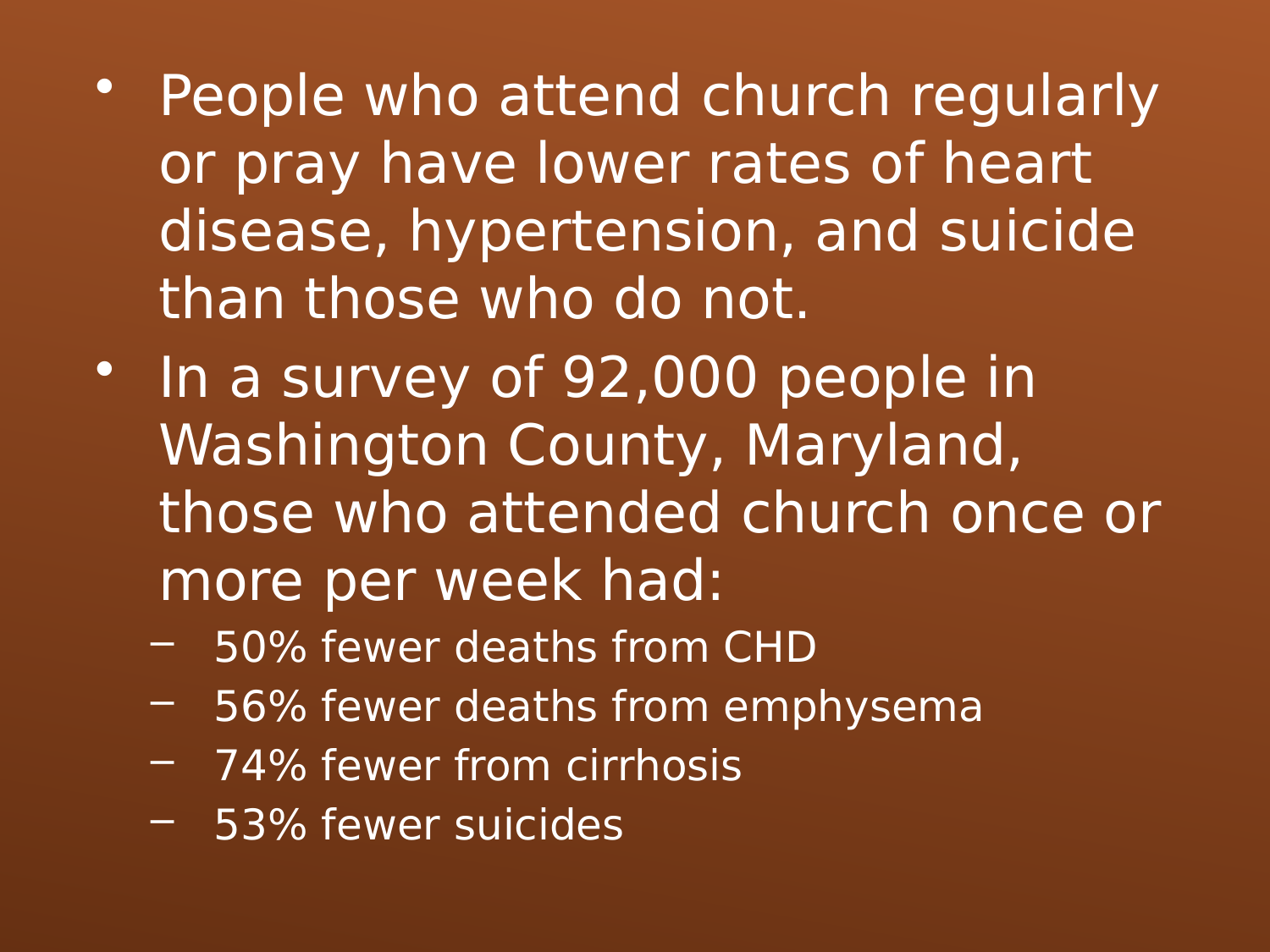

People who attend church regularly or pray have lower rates of heart disease, hypertension, and suicide than those who do not.
In a survey of 92,000 people in Washington County, Maryland, those who attended church once or more per week had:
50% fewer deaths from CHD
56% fewer deaths from emphysema
74% fewer from cirrhosis
53% fewer suicides